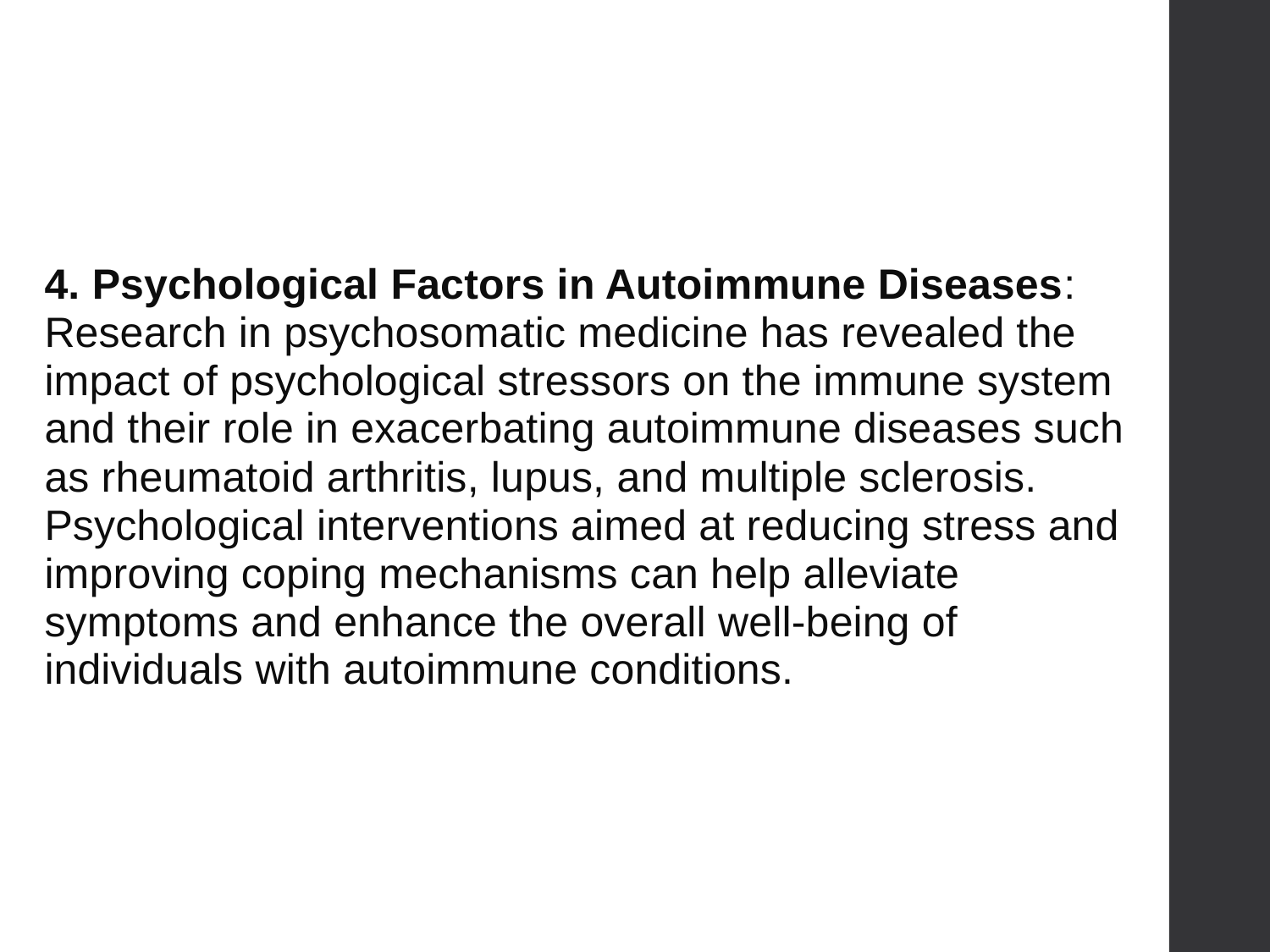

4. Psychological Factors in Autoimmune Diseases: Research in psychosomatic medicine has revealed the impact of psychological stressors on the immune system and their role in exacerbating autoimmune diseases such as rheumatoid arthritis, lupus, and multiple sclerosis. Psychological interventions aimed at reducing stress and improving coping mechanisms can help alleviate symptoms and enhance the overall well-being of individuals with autoimmune conditions.